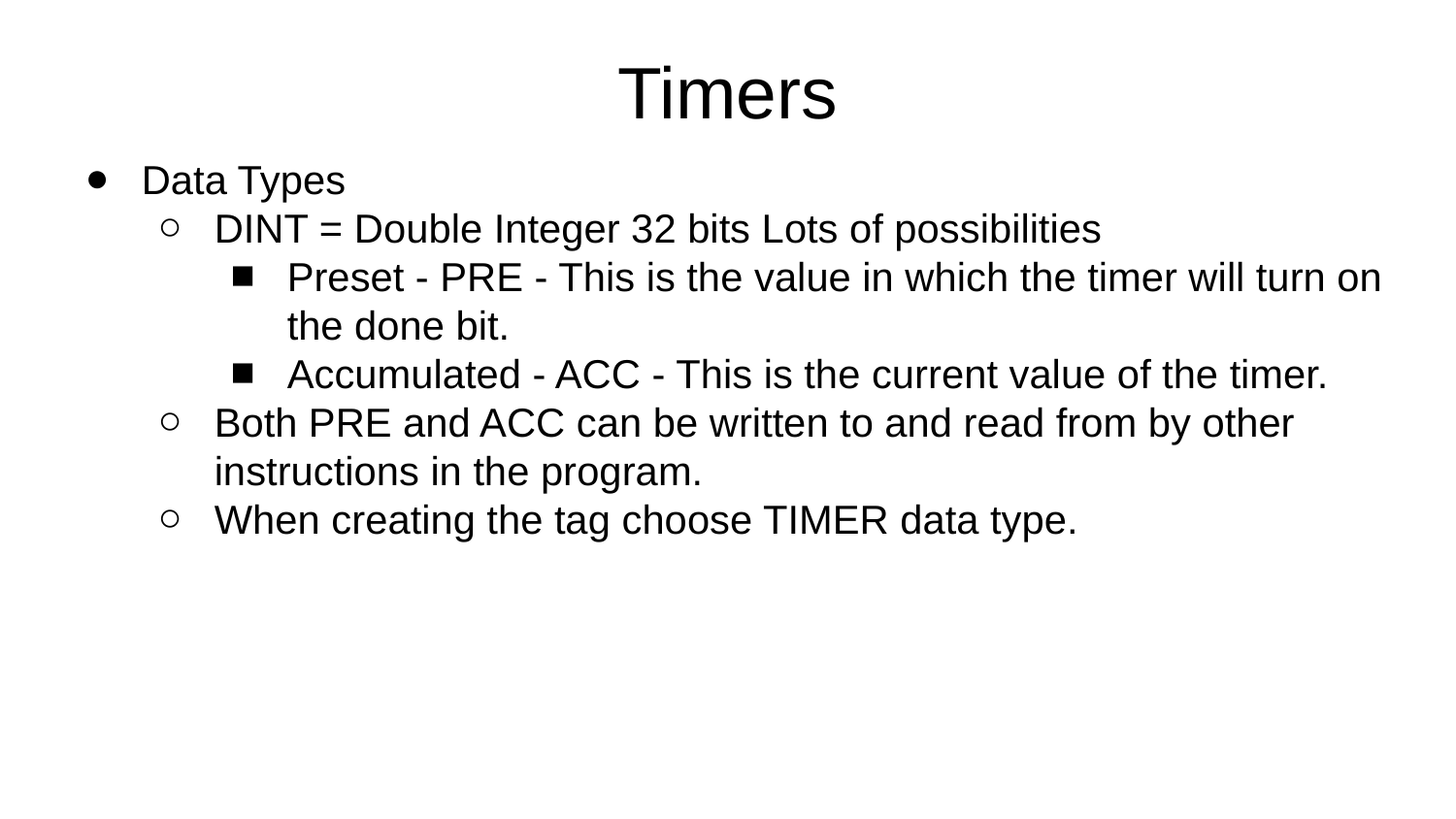

# Timers
Data Types
DINT = Double Integer 32 bits Lots of possibilities
Preset - PRE - This is the value in which the timer will turn on the done bit.
Accumulated - ACC - This is the current value of the timer.
Both PRE and ACC can be written to and read from by other instructions in the program.
When creating the tag choose TIMER data type.